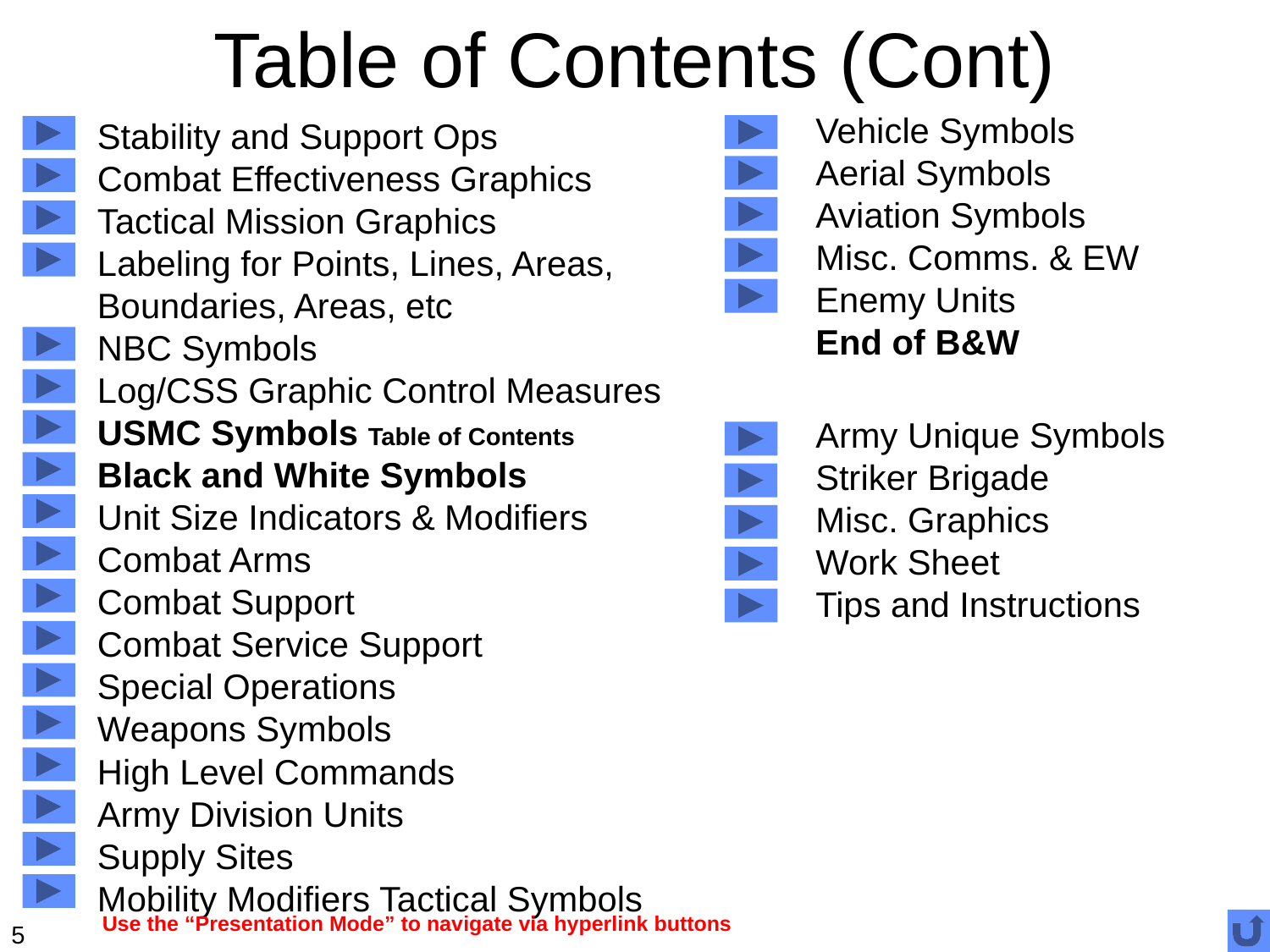

# Table of Contents (Cont)
Vehicle Symbols
Aerial Symbols
Aviation Symbols
Misc. Comms. & EW
Enemy Units
End of B&W

Army Unique Symbols
Striker Brigade
Misc. Graphics
Work Sheet
Tips and Instructions
Stability and Support Ops
Combat Effectiveness Graphics
Tactical Mission Graphics
Labeling for Points, Lines, Areas,
Boundaries, Areas, etc
NBC Symbols
Log/CSS Graphic Control Measures
USMC Symbols Table of Contents
Black and White Symbols
Unit Size Indicators & Modifiers
Combat Arms
Combat Support
Combat Service Support
Special Operations
Weapons Symbols
High Level Commands
Army Division Units
Supply Sites
Mobility Modifiers Tactical Symbols

5
Use the “Presentation Mode” to navigate via hyperlink buttons